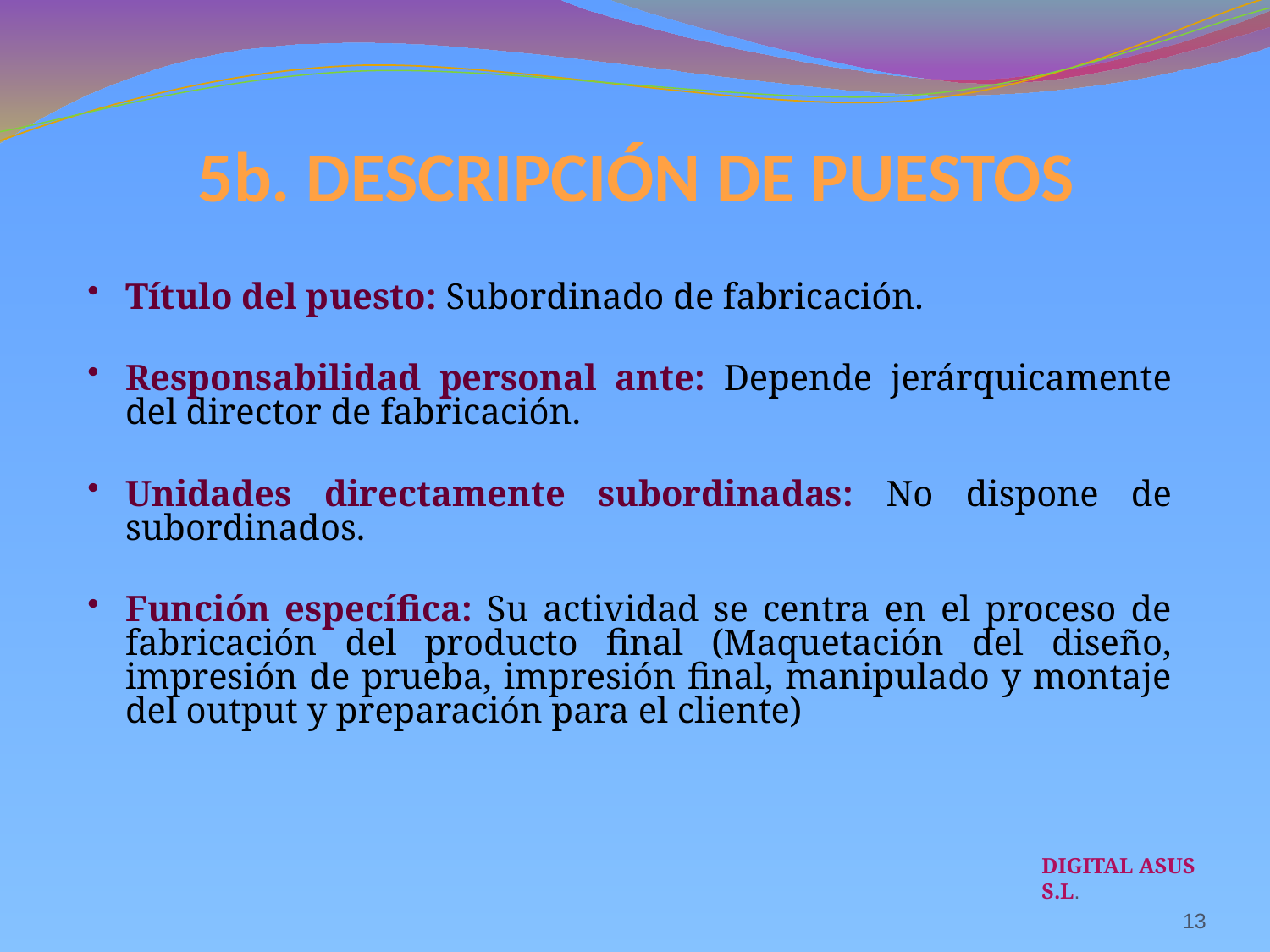

5b. DESCRIPCIÓN DE PUESTOS
Título del puesto: Subordinado de fabricación.

Responsabilidad personal ante: Depende jerárquicamente del director de fabricación.

Unidades directamente subordinadas: No dispone de subordinados.

Función específica: Su actividad se centra en el proceso de fabricación del producto final (Maquetación del diseño, impresión de prueba, impresión final, manipulado y montaje del output y preparación para el cliente)
DIGITAL ASUS S.L.
13